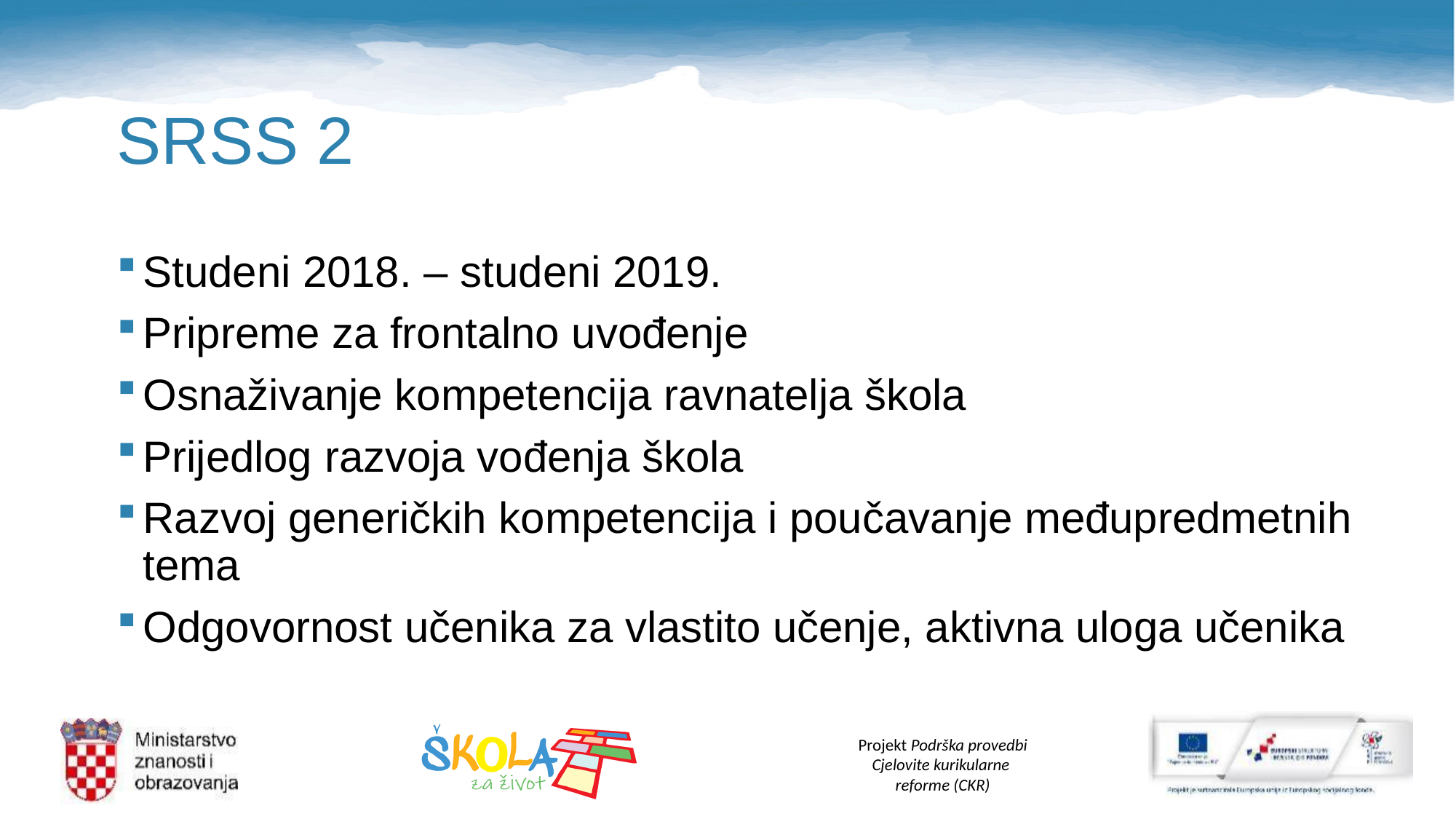

# SRSS 2
Studeni 2018. – studeni 2019.
Pripreme za frontalno uvođenje
Osnaživanje kompetencija ravnatelja škola
Prijedlog razvoja vođenja škola
Razvoj generičkih kompetencija i poučavanje međupredmetnih tema
Odgovornost učenika za vlastito učenje, aktivna uloga učenika